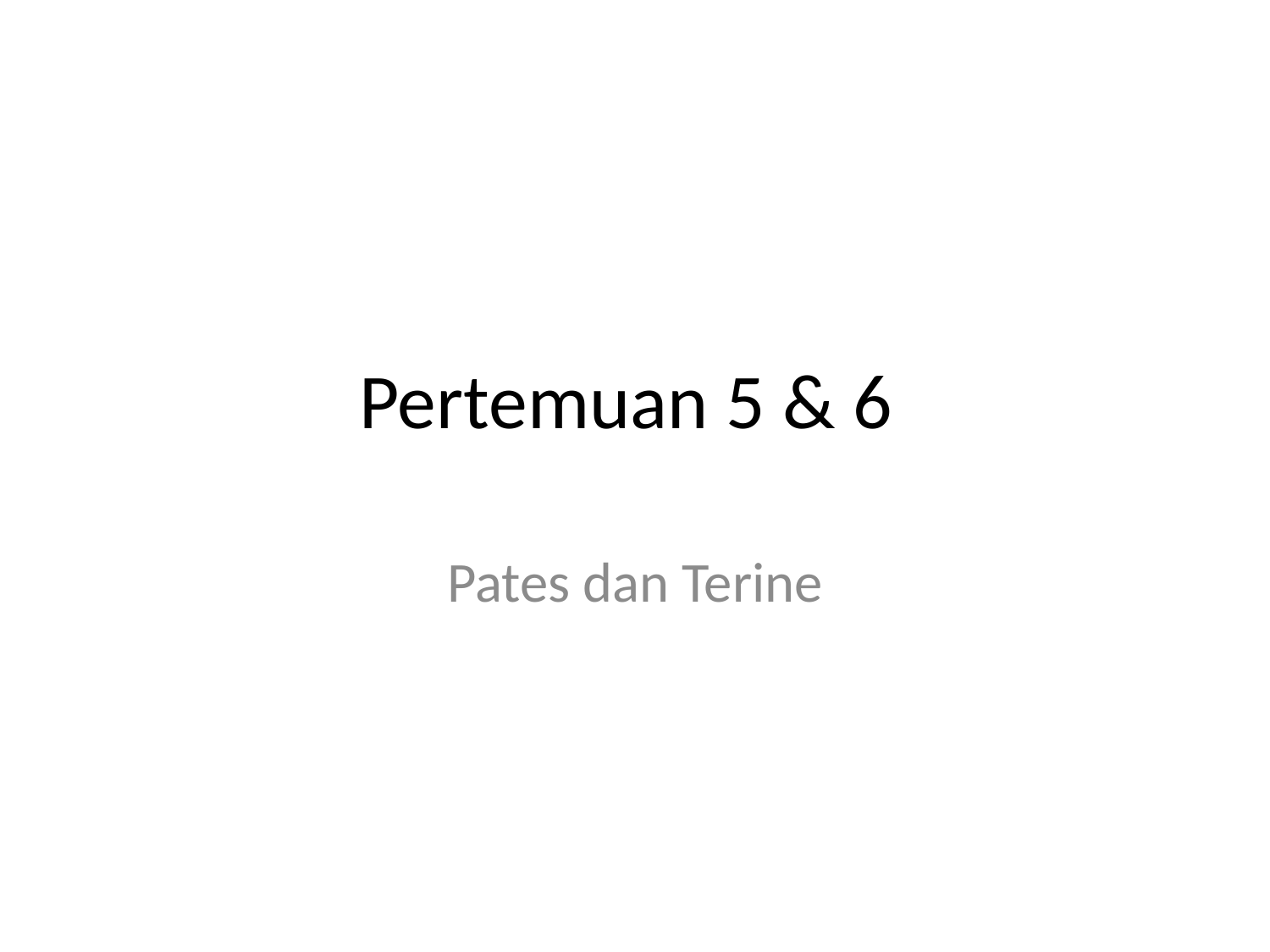

# Pertemuan 5 & 6
Pates dan Terine